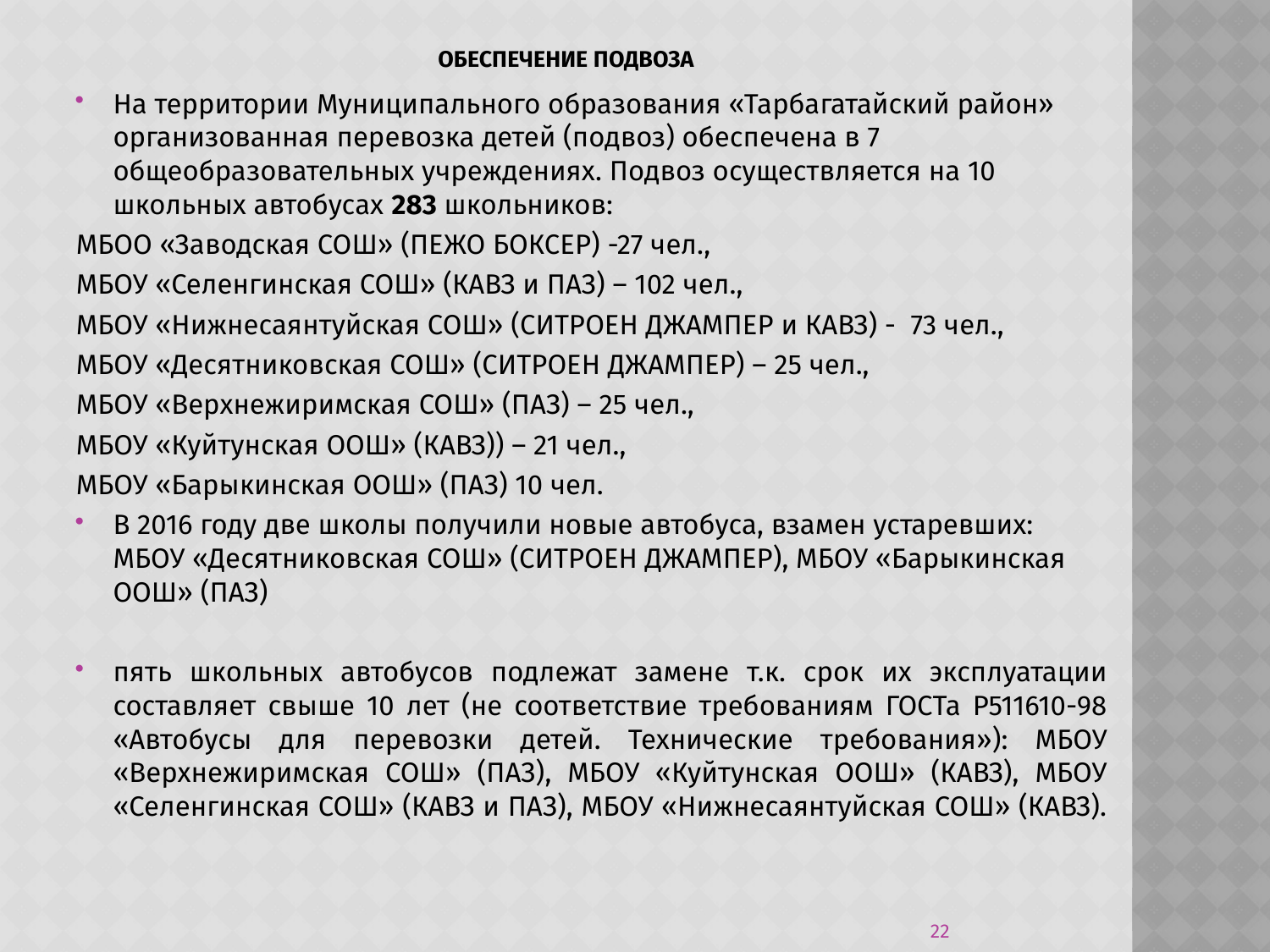

# ОБЕСПЕЧЕНИЕ ПОДВОЗА
На территории Муниципального образования «Тарбагатайский район» организованная перевозка детей (подвоз) обеспечена в 7 общеобразовательных учреждениях. Подвоз осуществляется на 10 школьных автобусах 283 школьников:
МБОО «Заводская СОШ» (ПЕЖО БОКСЕР) -27 чел.,
МБОУ «Селенгинская СОШ» (КАВЗ и ПАЗ) – 102 чел.,
МБОУ «Нижнесаянтуйская СОШ» (СИТРОЕН ДЖАМПЕР и КАВЗ) -  73 чел.,
МБОУ «Десятниковская СОШ» (СИТРОЕН ДЖАМПЕР) – 25 чел.,
МБОУ «Верхнежиримская СОШ» (ПАЗ) – 25 чел.,
МБОУ «Куйтунская ООШ» (КАВЗ)) – 21 чел.,
МБОУ «Барыкинская ООШ» (ПАЗ) 10 чел.
В 2016 году две школы получили новые автобуса, взамен устаревших: МБОУ «Десятниковская СОШ» (СИТРОЕН ДЖАМПЕР), МБОУ «Барыкинская ООШ» (ПАЗ)

пять школьных автобусов подлежат замене т.к. срок их эксплуатации составляет свыше 10 лет (не соответствие требованиям ГОСТа Р511610-98 «Автобусы для перевозки детей. Технические требования»): МБОУ «Верхнежиримская СОШ» (ПАЗ), МБОУ «Куйтунская ООШ» (КАВЗ), МБОУ «Селенгинская СОШ» (КАВЗ и ПАЗ), МБОУ «Нижнесаянтуйская СОШ» (КАВЗ).

22